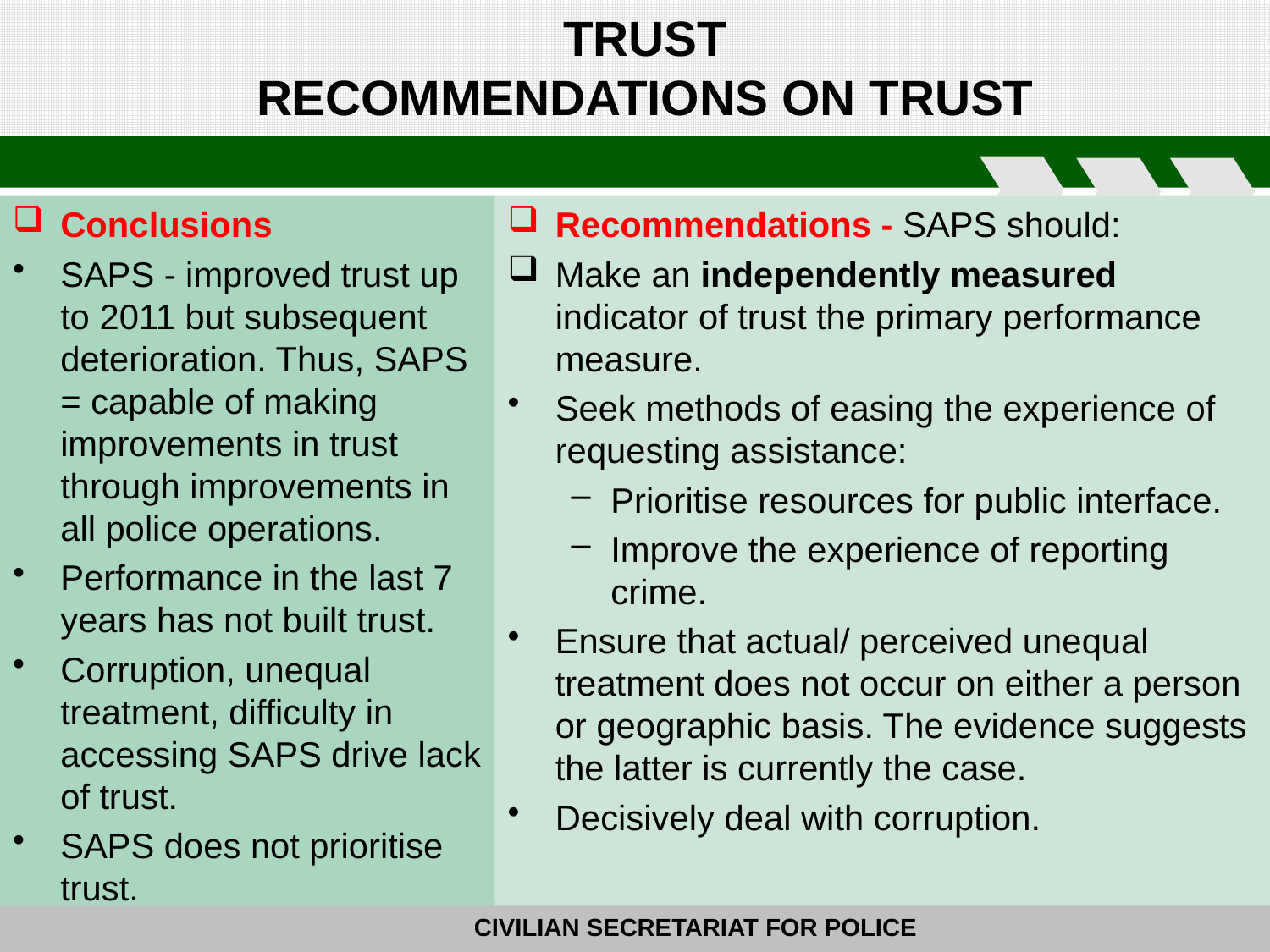

# TRUST RECOMMENDATIONS ON TRUST
Conclusions
SAPS - improved trust up to 2011 but subsequent deterioration. Thus, SAPS = capable of making improvements in trust through improvements in all police operations.
Performance in the last 7 years has not built trust.
Corruption, unequal treatment, difficulty in accessing SAPS drive lack of trust.
SAPS does not prioritise trust.
Recommendations - SAPS should:
Make an independently measured indicator of trust the primary performance measure.
Seek methods of easing the experience of requesting assistance:
Prioritise resources for public interface.
Improve the experience of reporting crime.
Ensure that actual/ perceived unequal treatment does not occur on either a person or geographic basis. The evidence suggests the latter is currently the case.
Decisively deal with corruption.